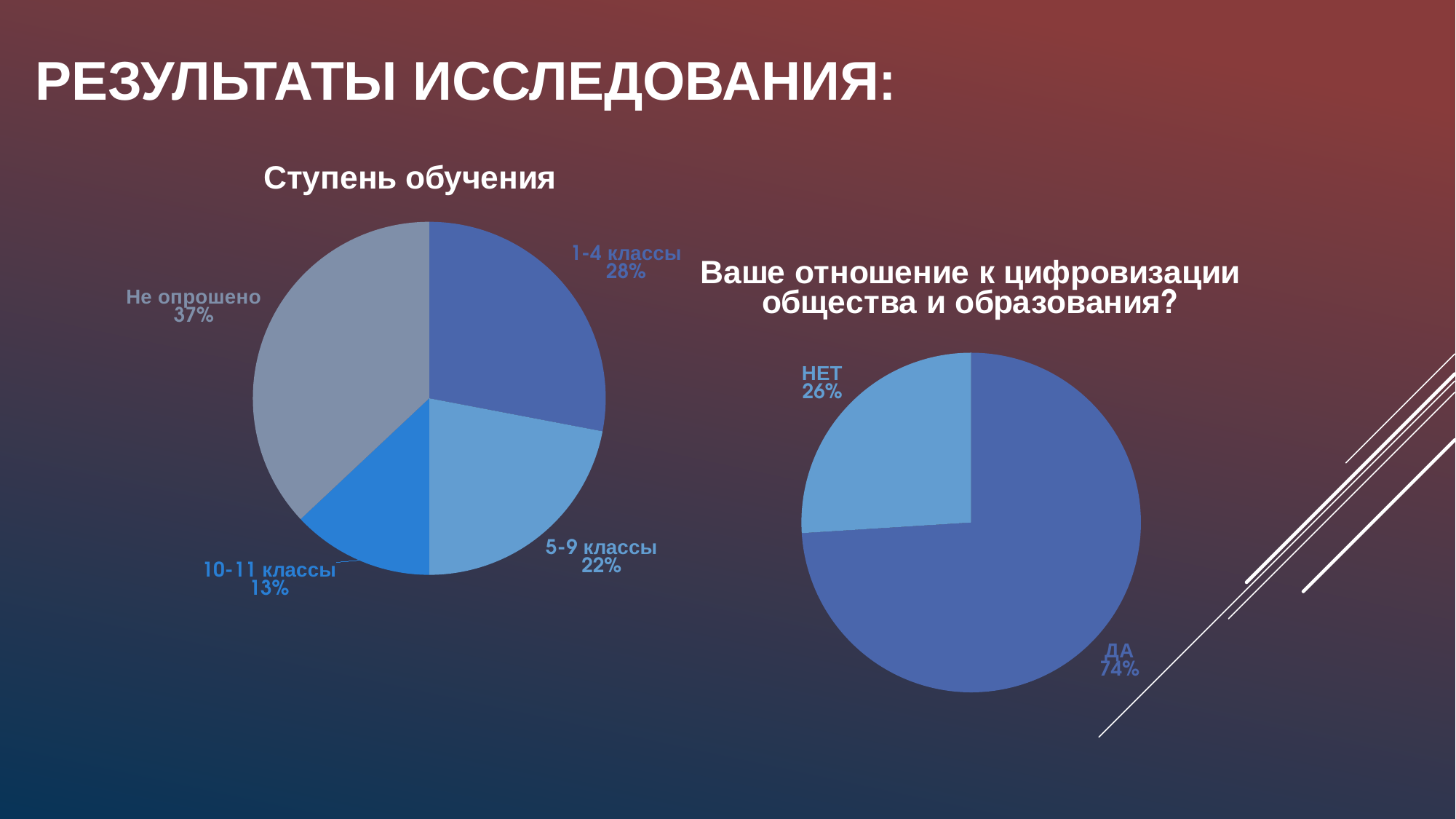

# Результаты исследования:

### Chart:

| Category | Ступень обучения |
|---|---|
| 1-4 классы | 0.28 |
| 5-9 классы | 0.22 |
| 10-11 классы | 0.13 |
| Не опрошено | 0.37 |

### Chart:

| Category | Ваше отношение к цифровизации общества и образования? |
|---|---|
| ДА | 0.74 |
| НЕТ | 0.26 |